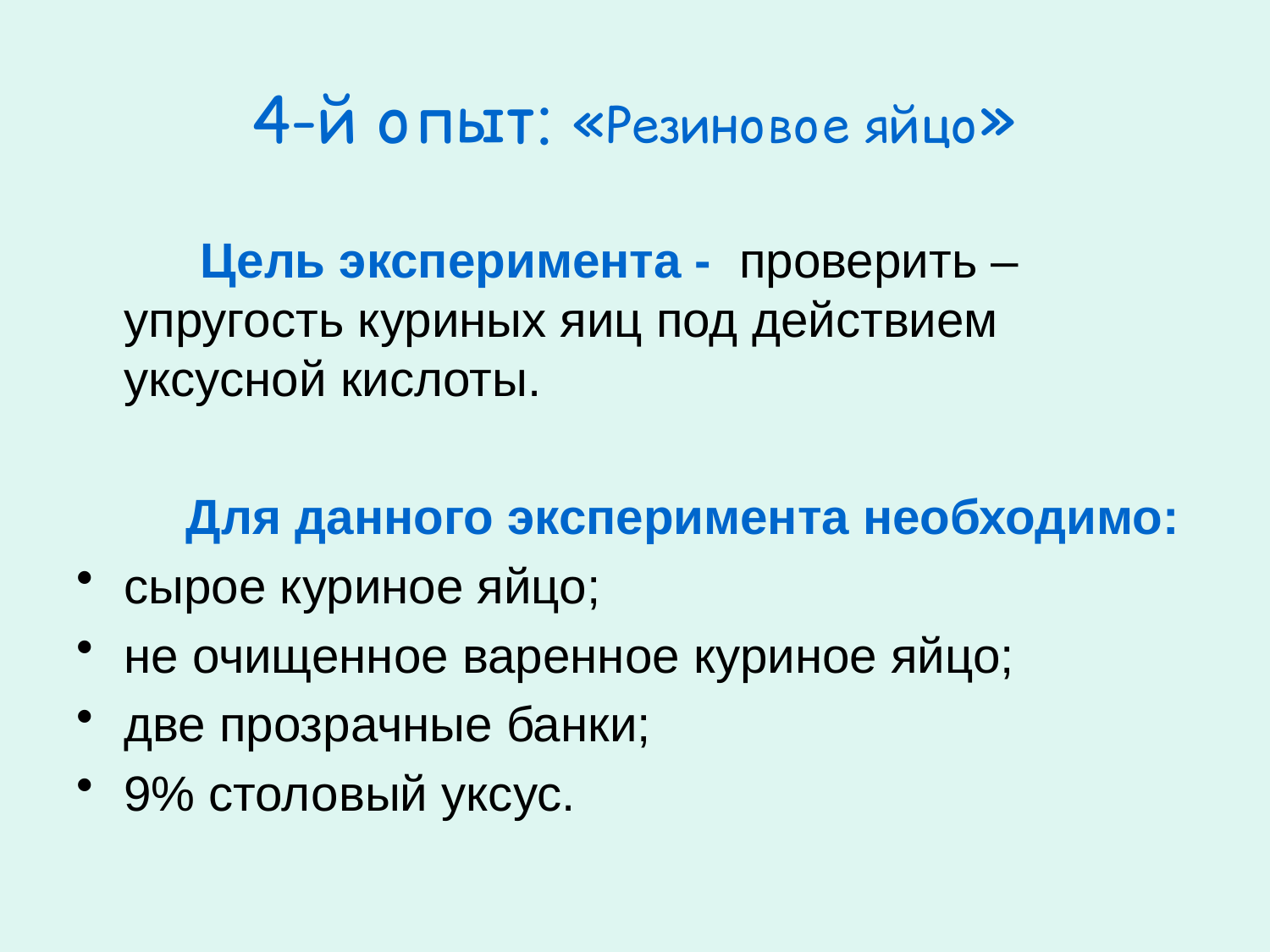

# 4-й опыт: «Резиновое яйцо»
         Цель эксперимента -  проверить – упругость куриных яиц под действием уксусной кислоты.

        Для данного эксперимента необходимо:
сырое куриное яйцо;
не очищенное варенное куриное яйцо;
две прозрачные банки;
9% столовый уксус.